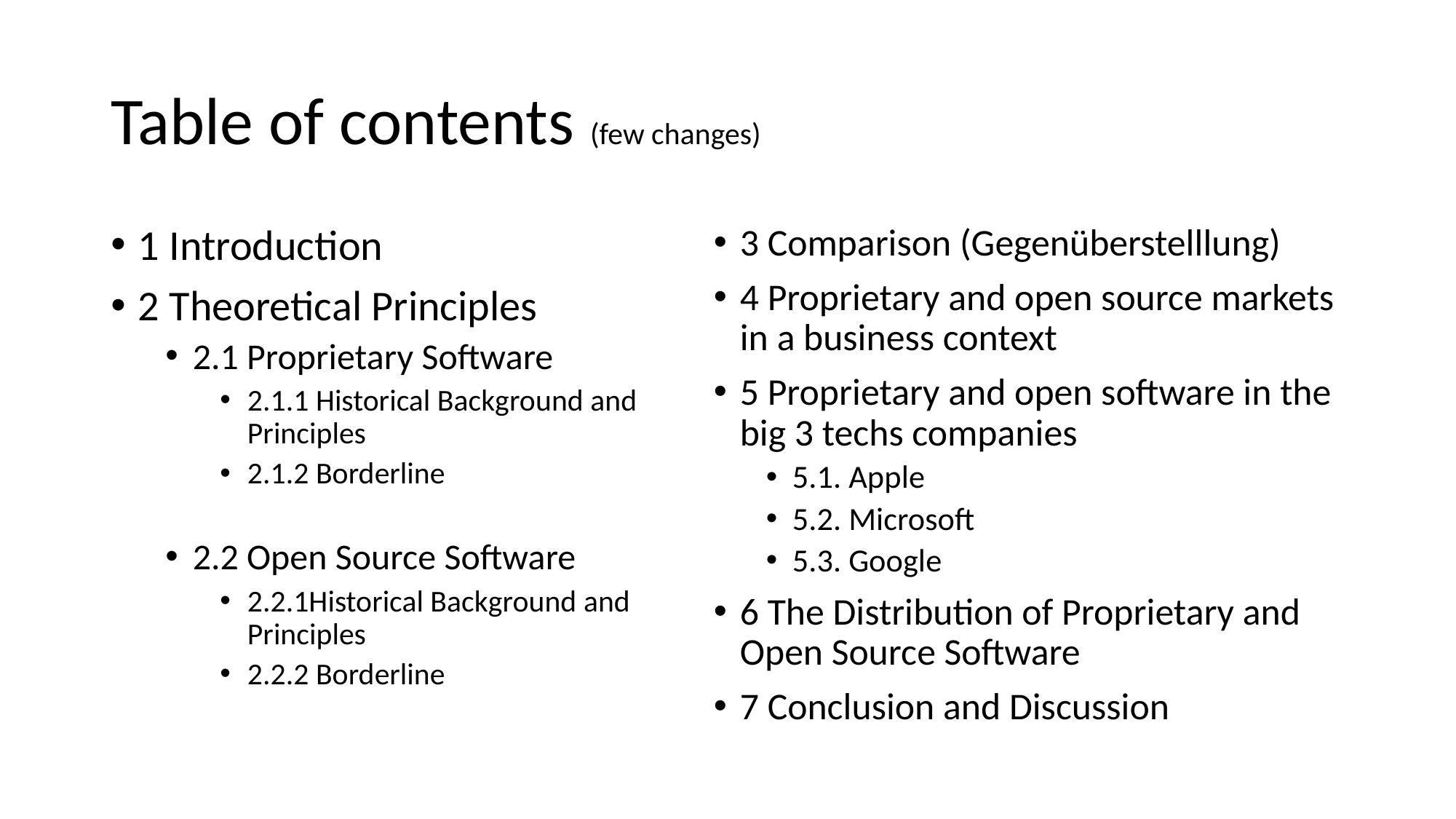

# Table of contents (few changes)
1 Introduction
2 Theoretical Principles
2.1 Proprietary Software
2.1.1 Historical Background and Principles
2.1.2 Borderline

2.2 Open Source Software
2.2.1Historical Background and Principles
2.2.2 Borderline
3 Comparison (Gegenüberstelllung)
4 Proprietary and open source markets in a business context
5 Proprietary and open software in the big 3 techs companies
5.1. Apple
5.2. Microsoft
5.3. Google
6 The Distribution of Proprietary and Open Source Software
7 Conclusion and Discussion